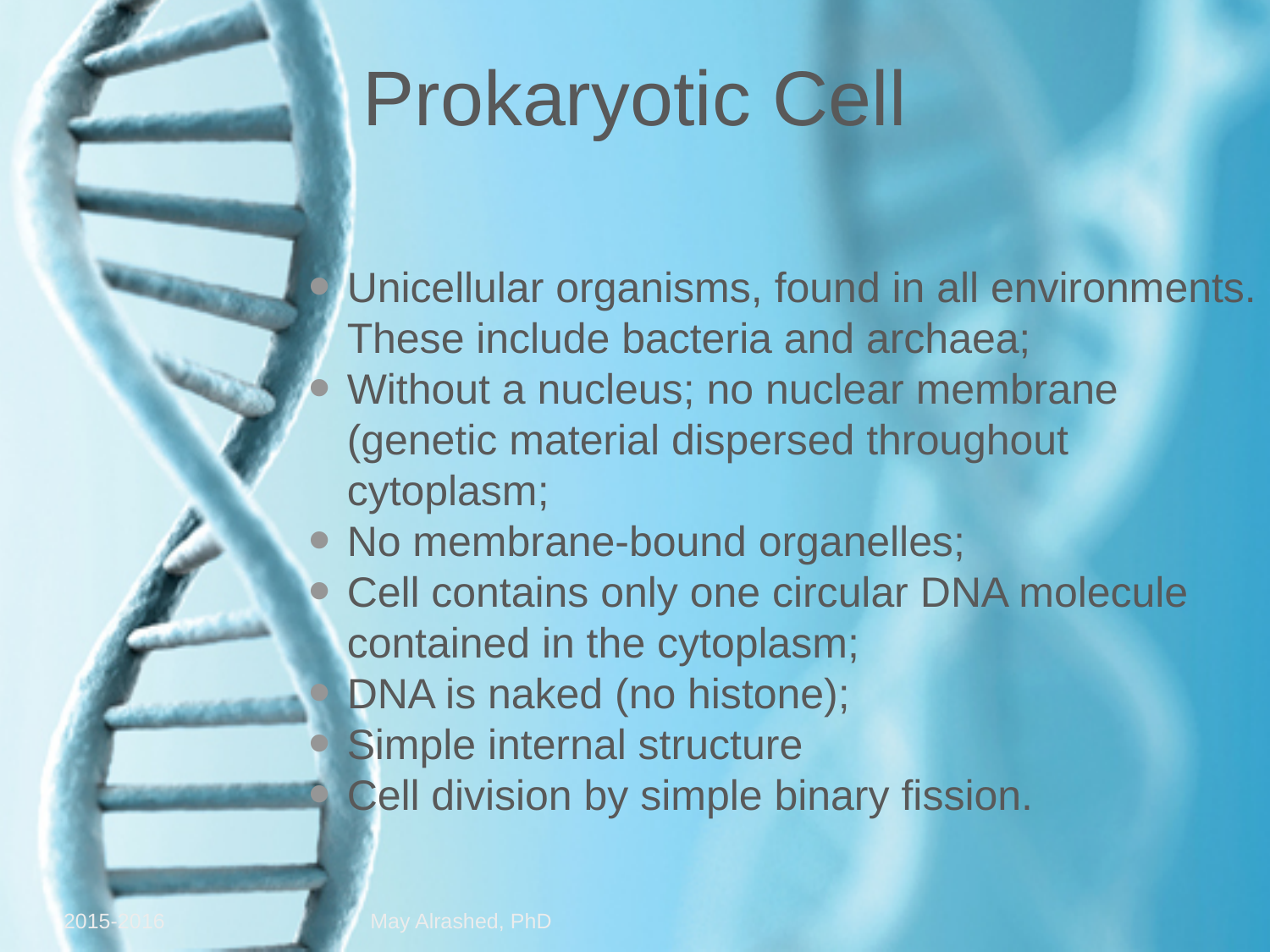

Prokaryotic Cell
Unicellular organisms, found in all environments. These include bacteria and archaea;
Without a nucleus; no nuclear membrane (genetic material dispersed throughout cytoplasm;
No membrane-bound organelles;
Cell contains only one circular DNA molecule contained in the cytoplasm;
DNA is naked (no histone);
Simple internal structure
Cell division by simple binary fission.

2015-2016
May Alrashed, PhD